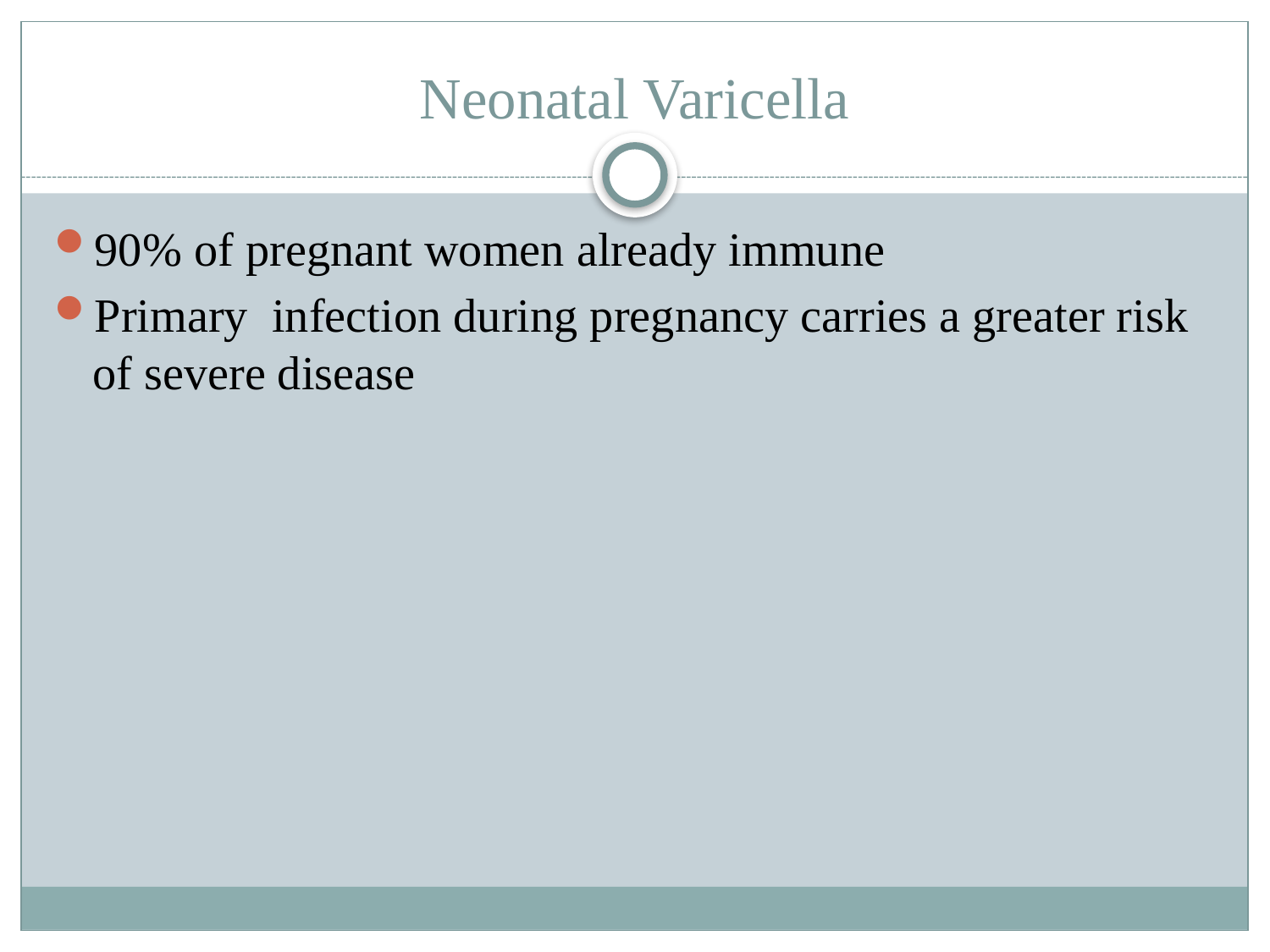

# Neonatal Varicella
90% of pregnant women already immune
Primary  infection during pregnancy carries a greater risk  of severe disease